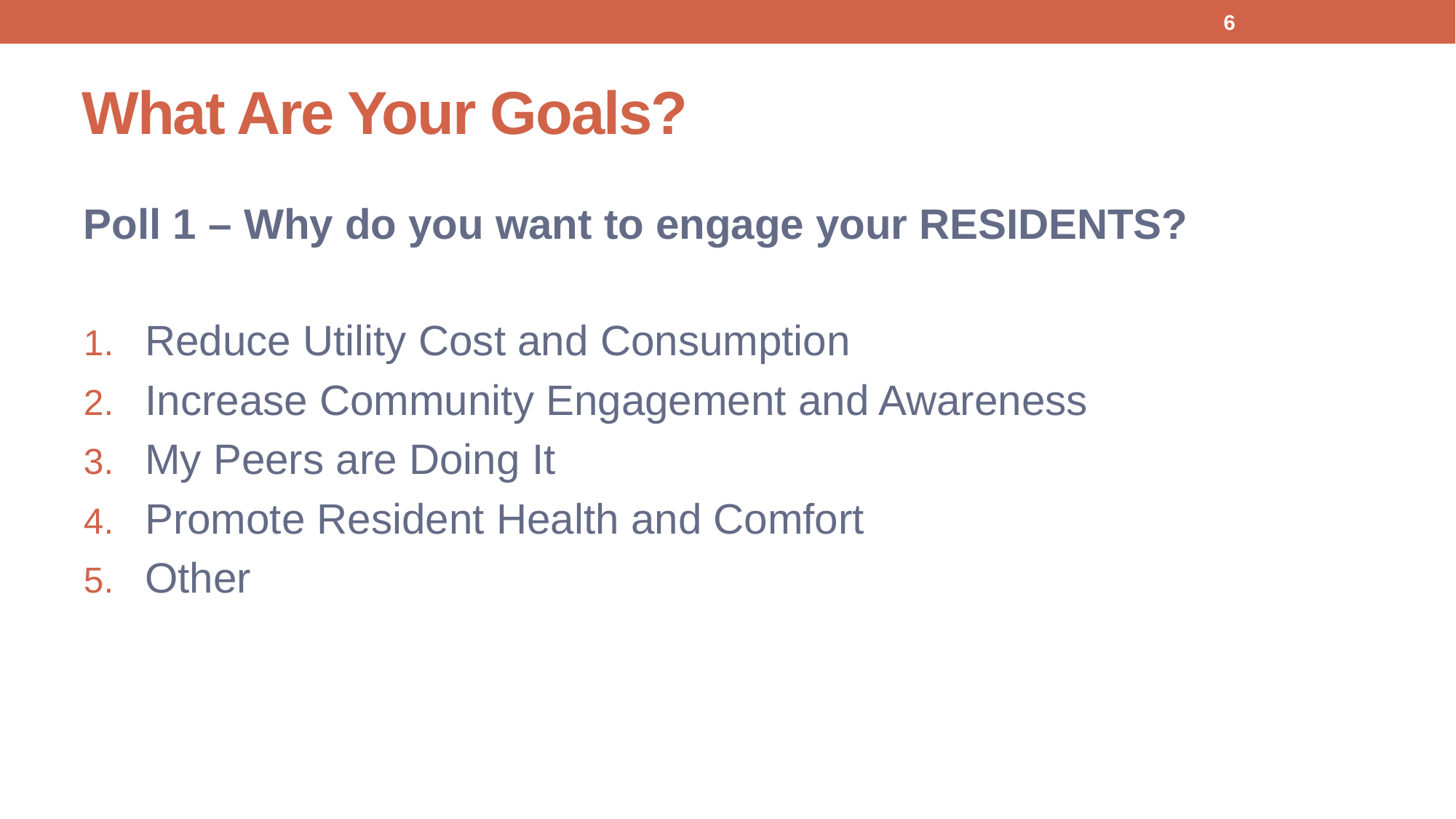

6
# What Are Your Goals?
Poll 1 – Why do you want to engage your RESIDENTS?

Reduce Utility Cost and Consumption
Increase Community Engagement and Awareness
My Peers are Doing It
Promote Resident Health and Comfort
Other